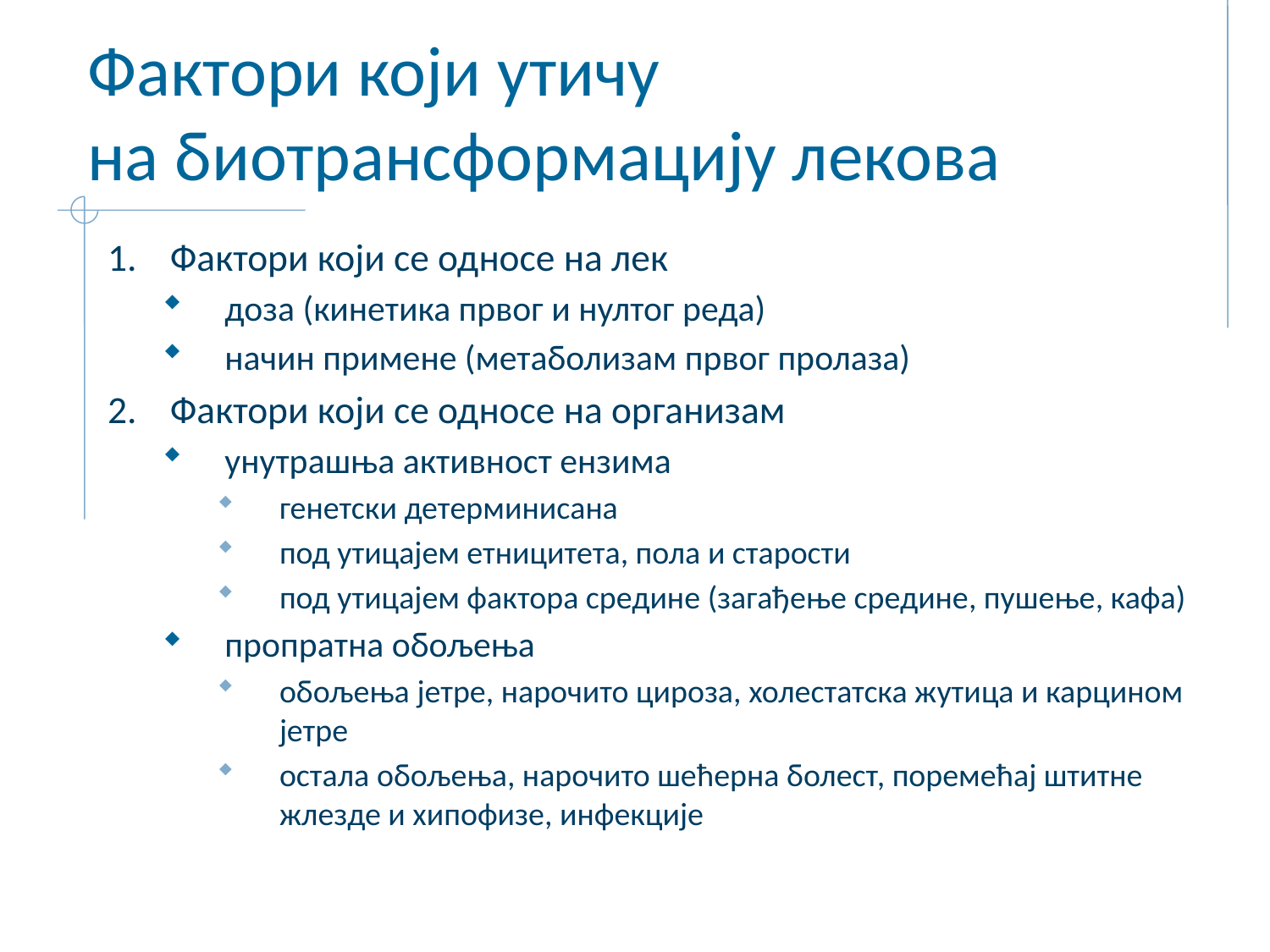

# Фактори који утичу на биотрансформацију лекова
Фактори који се односе на лек
доза (кинетика првог и нултог реда)
начин примене (метаболизам првог пролаза)
Фактори који се односе на организам
унутрашња активност ензима
генетски детерминисана
под утицајем етницитета, пола и старости
под утицајем фактора средине (загађење средине, пушење, кафа)
пропратна обољења
обољења јетре, нарочито цироза, холестатска жутица и карцином јетре
остала обољења, нарочито шећерна болест, поремећај штитне жлезде и хипофизе, инфекције